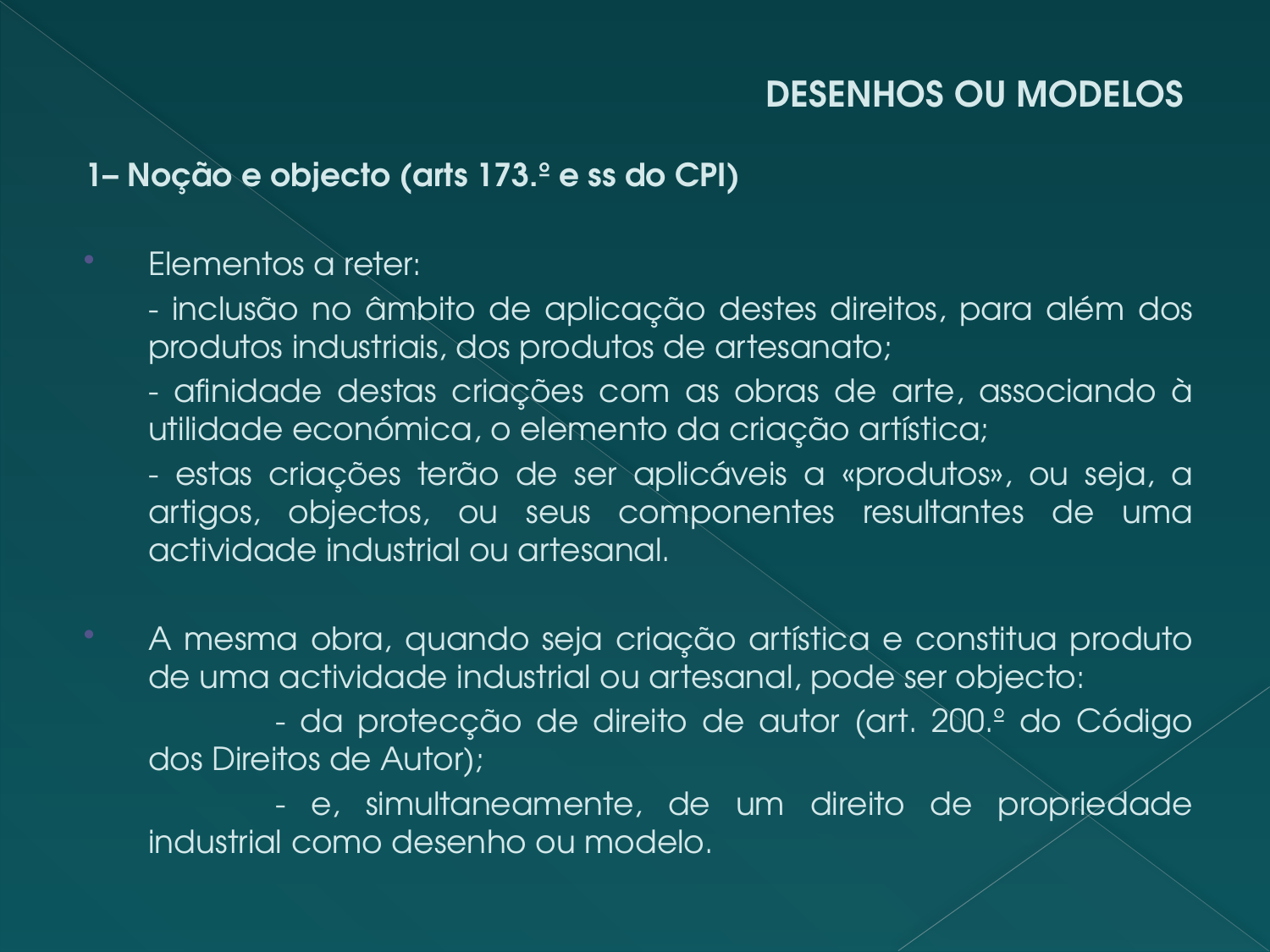

# DESENHOS OU MODELOS
1– Noção e objecto (arts 173.º e ss do CPI)

Elementos a reter:
	- inclusão no âmbito de aplicação destes direitos, para além dos produtos industriais, dos produtos de artesanato;
	- afinidade destas criações com as obras de arte, associando à utilidade económica, o elemento da criação artística;
	- estas criações terão de ser aplicáveis a «produtos», ou seja, a artigos, objectos, ou seus componentes resultantes de uma actividade industrial ou artesanal.

A mesma obra, quando seja criação artística e constitua produto de uma actividade industrial ou artesanal, pode ser objecto:
		- da protecção de direito de autor (art. 200.º do Código dos Direitos de Autor);
		- e, simultaneamente, de um direito de propriedade industrial como desenho ou modelo.